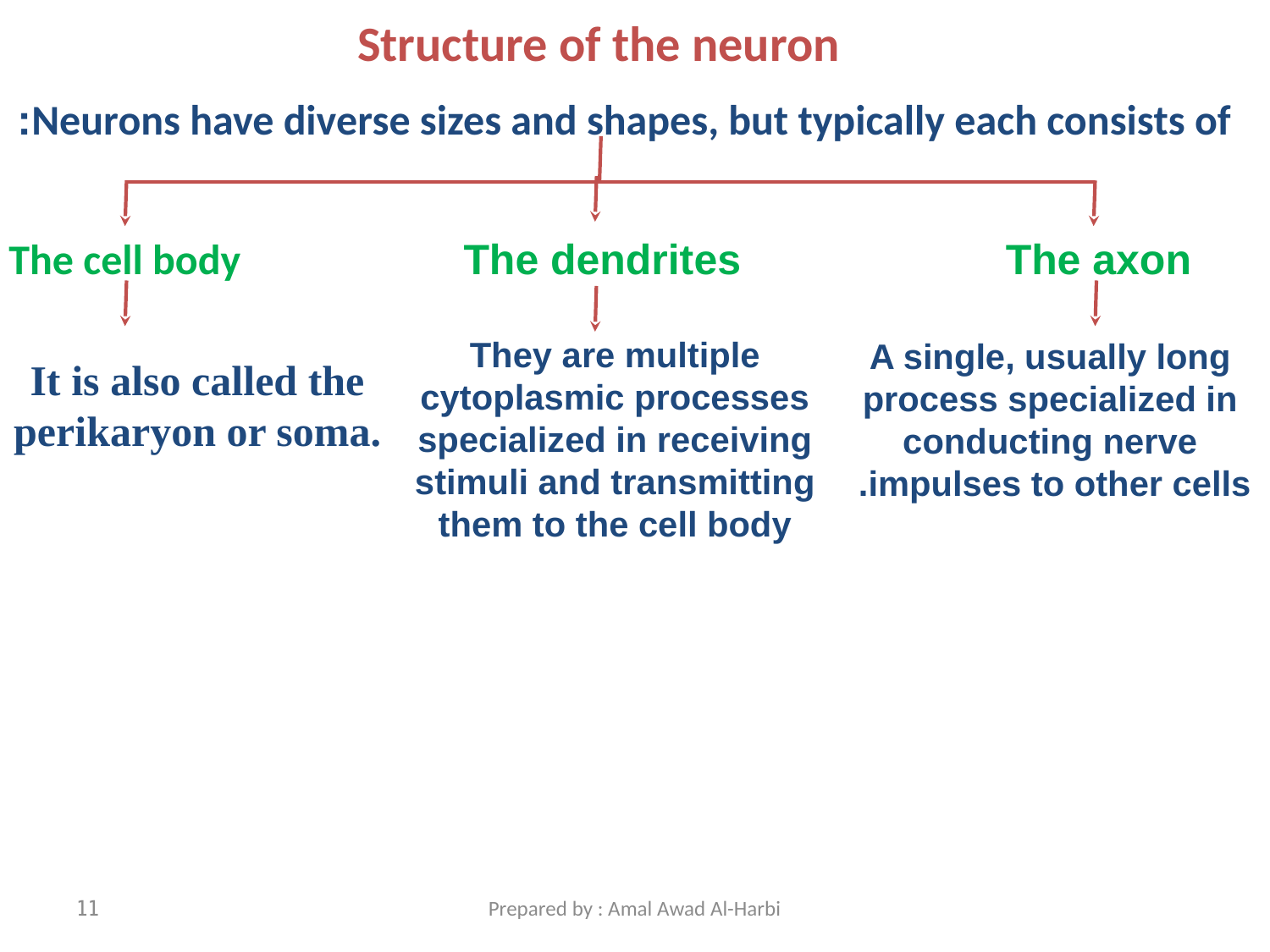

Structure of the neuron
Neurons have diverse sizes and shapes, but typically each consists of:
The cell body
The dendrites
The axon
They are multiple cytoplasmic processes specialized in receiving stimuli and transmitting them to the cell body
A single, usually long process specialized in conducting nerve impulses to other cells.
It is also called the perikaryon or soma.
11
Prepared by : Amal Awad Al-Harbi